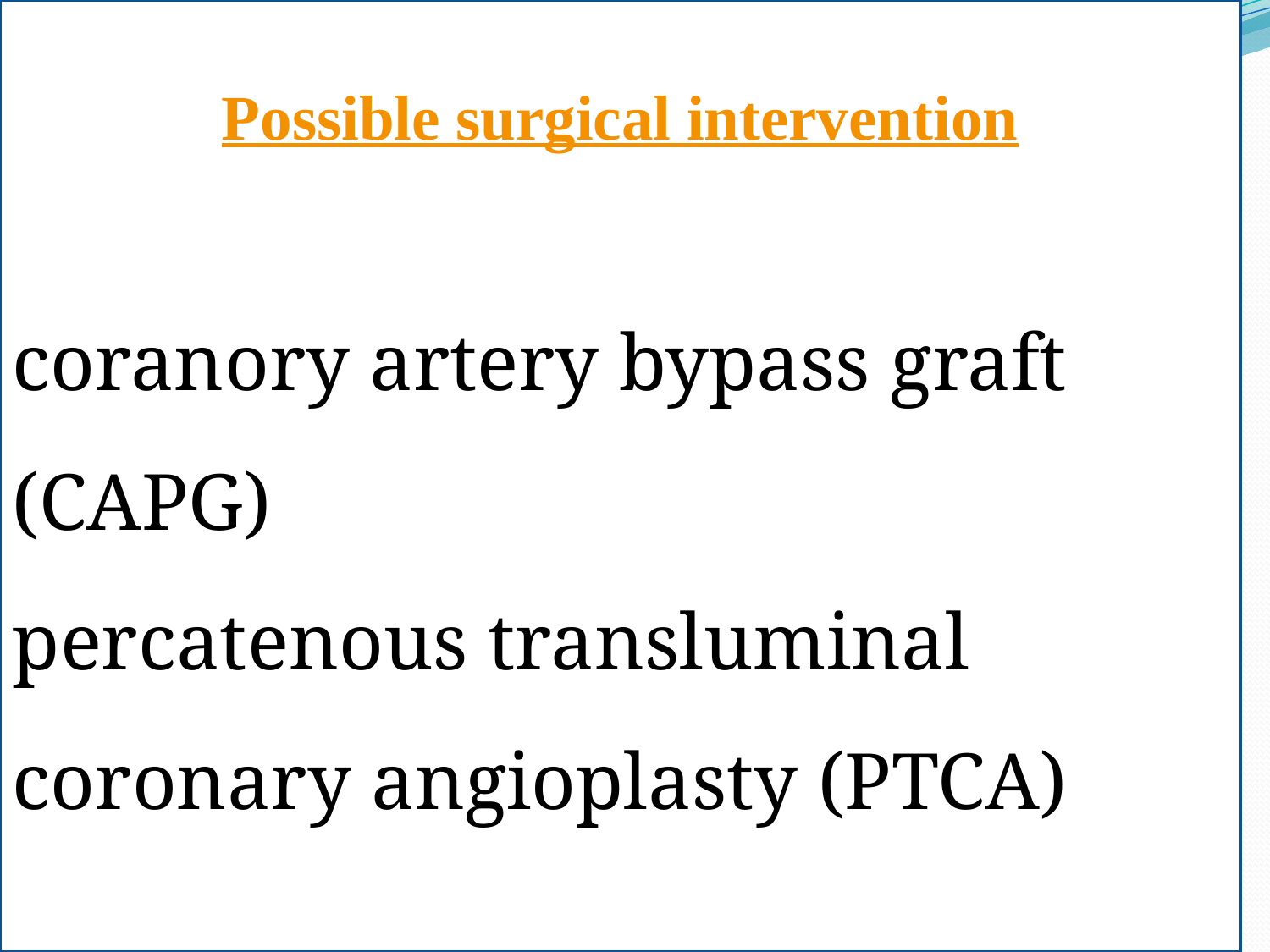

Possible surgical intervention

coranory artery bypass graft (CAPG)
percatenous transluminal coronary angioplasty (PTCA)